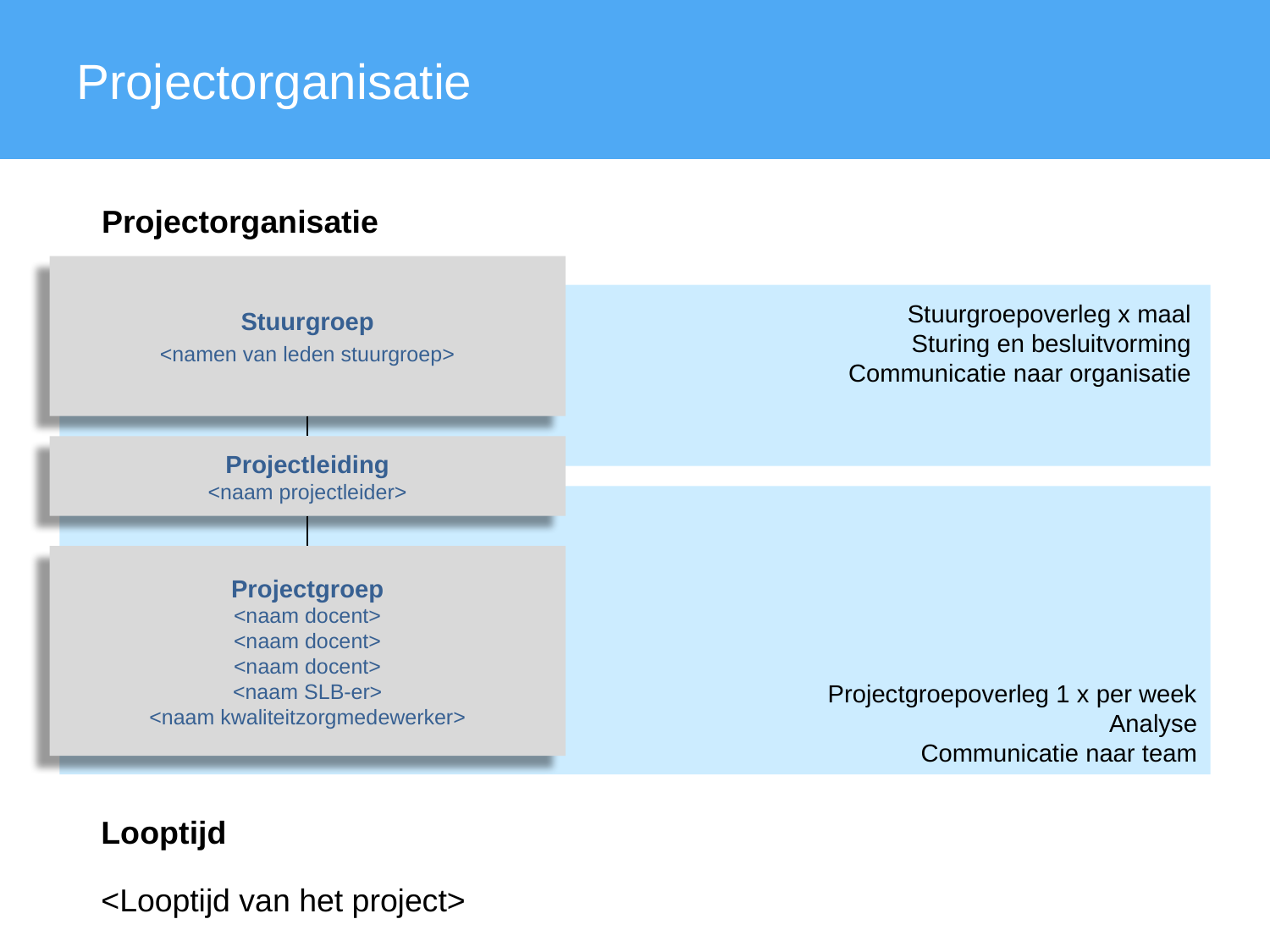

Projectorganisatie
Projectorganisatie
Stuurgroep
<namen van leden stuurgroep>

Stuurgroepoverleg x maal
Sturing en besluitvorming
Communicatie naar organisatie
Projectleiding
<naam projectleider>

Projectgroep
<naam docent>
<naam docent>
<naam docent>
<naam SLB-er>
<naam kwaliteitzorgmedewerker>
Projectgroepoverleg 1 x per week
Analyse
Communicatie naar team
Looptijd
<Looptijd van het project>